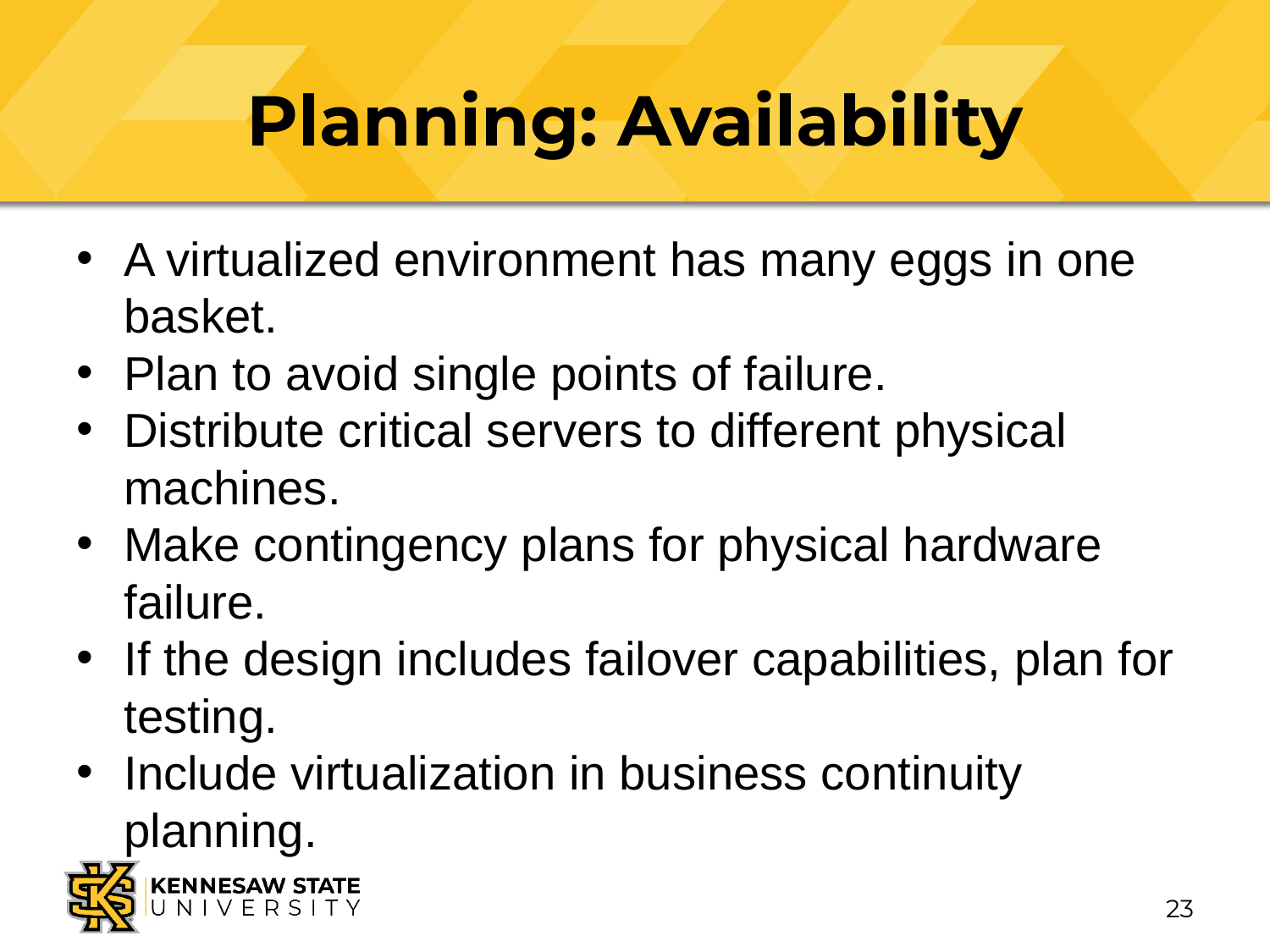

# Planning: Availability
A virtualized environment has many eggs in one basket.
Plan to avoid single points of failure.
Distribute critical servers to different physical machines.
Make contingency plans for physical hardware failure.
If the design includes failover capabilities, plan for testing.
Include virtualization in business continuity planning.
23